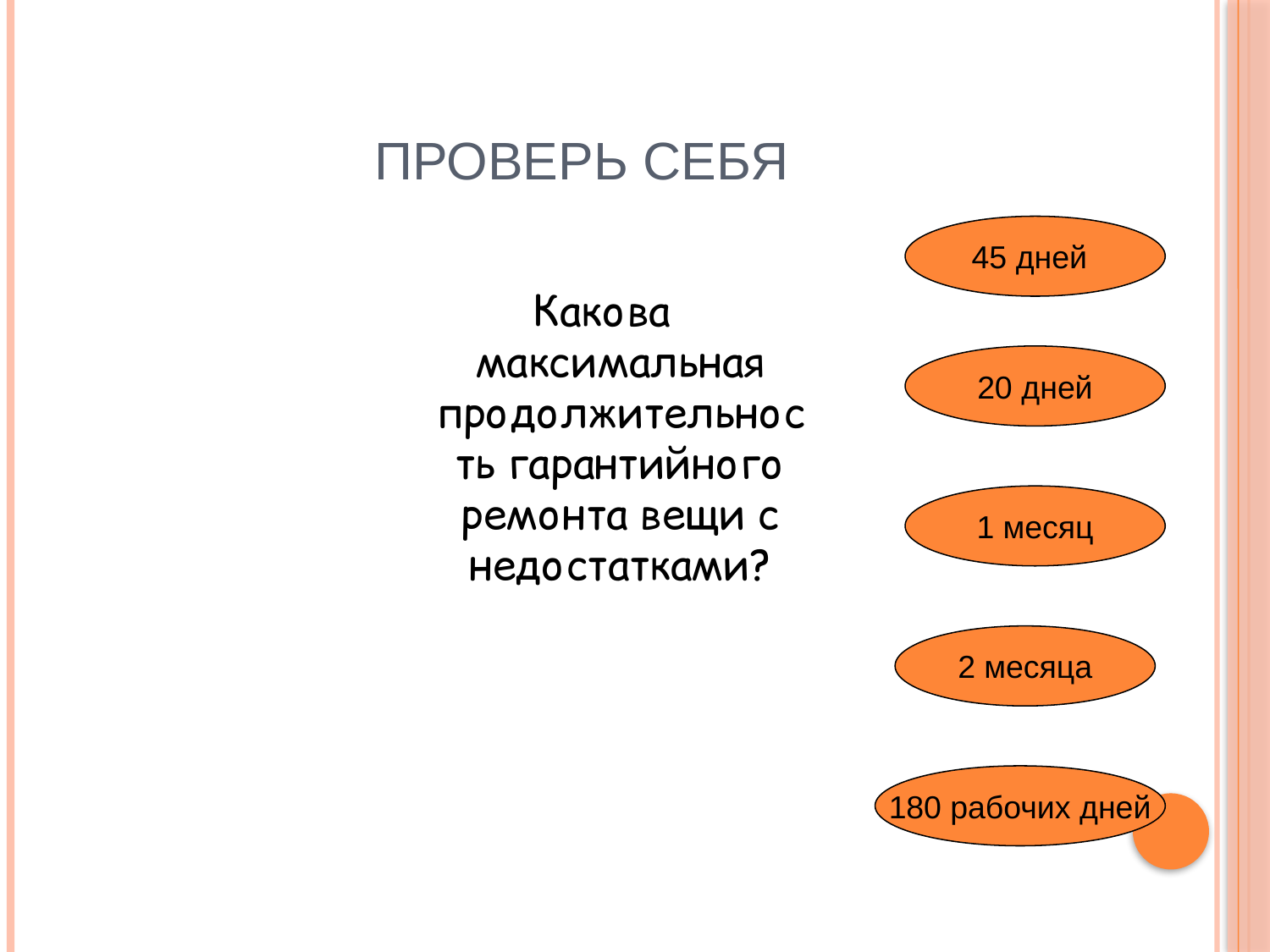

# ПРОВЕРЬ СЕБЯ

Какова максимальная продолжительность гарантийного ремонта вещи с недостатками?
45 дней

20 дней
1 месяц
2 месяца
180 рабочих дней